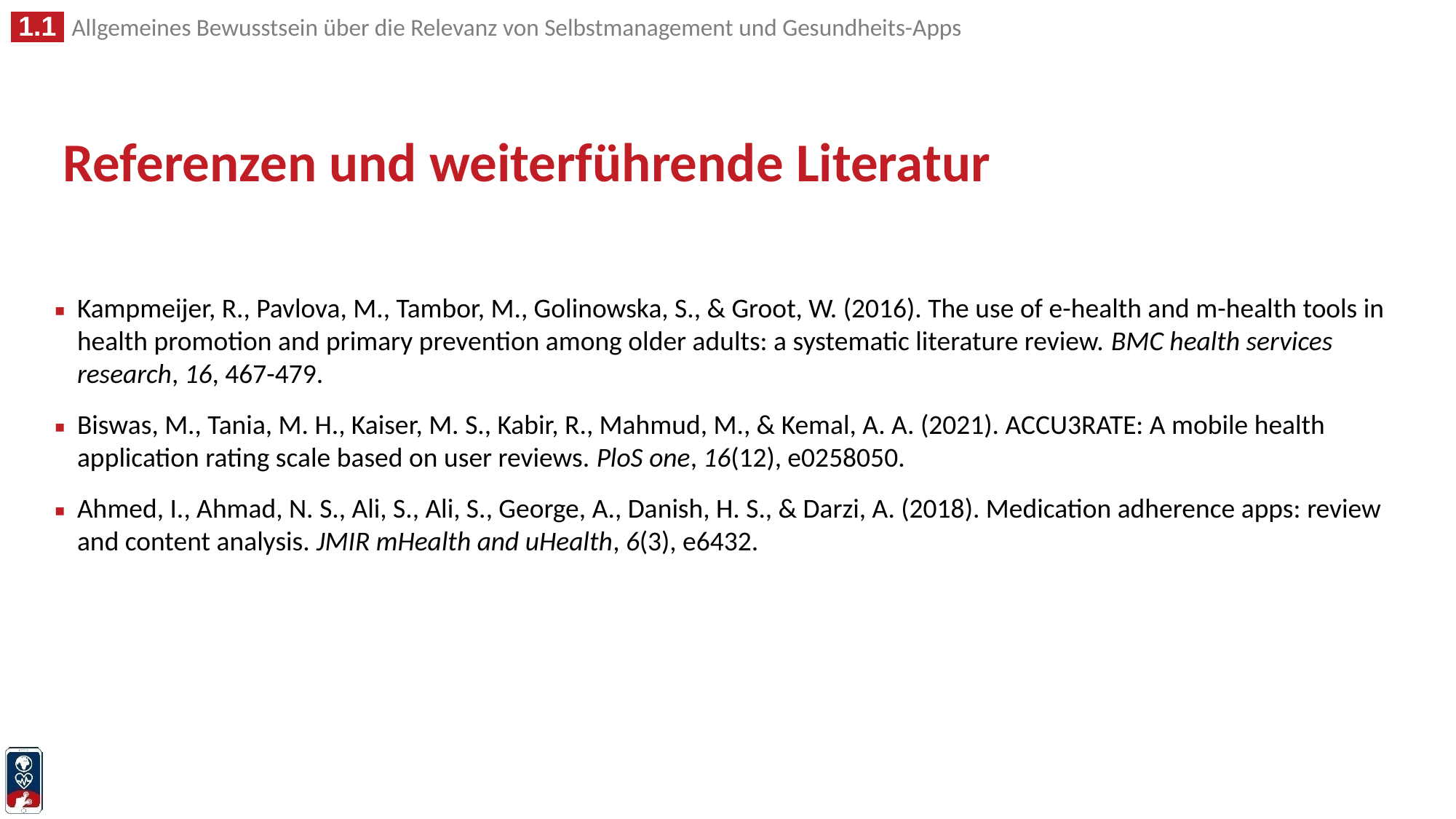

Referenzen und weiterführende Literatur
Kampmeijer, R., Pavlova, M., Tambor, M., Golinowska, S., & Groot, W. (2016). The use of e-health and m-health tools in health promotion and primary prevention among older adults: a systematic literature review. BMC health services research, 16, 467-479.
Biswas, M., Tania, M. H., Kaiser, M. S., Kabir, R., Mahmud, M., & Kemal, A. A. (2021). ACCU3RATE: A mobile health application rating scale based on user reviews. PloS one, 16(12), e0258050.
Ahmed, I., Ahmad, N. S., Ali, S., Ali, S., George, A., Danish, H. S., & Darzi, A. (2018). Medication adherence apps: review and content analysis. JMIR mHealth and uHealth, 6(3), e6432.